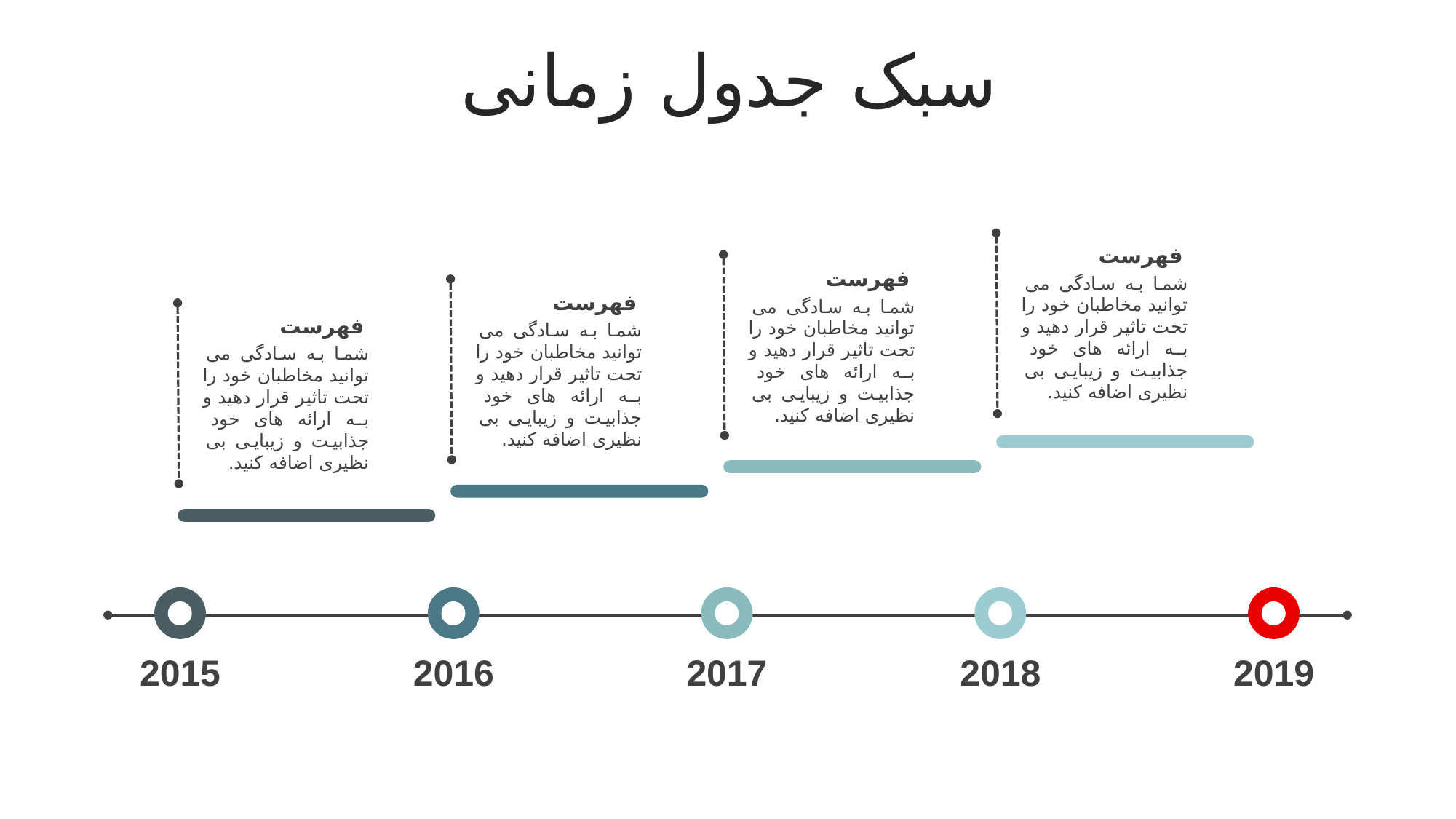

سبک جدول زمانی
فهرست
شما به سادگی می توانید مخاطبان خود را تحت تاثیر قرار دهید و به ارائه های خود جذابیت و زیبایی بی نظیری اضافه کنید.
فهرست
شما به سادگی می توانید مخاطبان خود را تحت تاثیر قرار دهید و به ارائه های خود جذابیت و زیبایی بی نظیری اضافه کنید.
فهرست
شما به سادگی می توانید مخاطبان خود را تحت تاثیر قرار دهید و به ارائه های خود جذابیت و زیبایی بی نظیری اضافه کنید.
فهرست
شما به سادگی می توانید مخاطبان خود را تحت تاثیر قرار دهید و به ارائه های خود جذابیت و زیبایی بی نظیری اضافه کنید.

2015
2016
2017
2018
2019